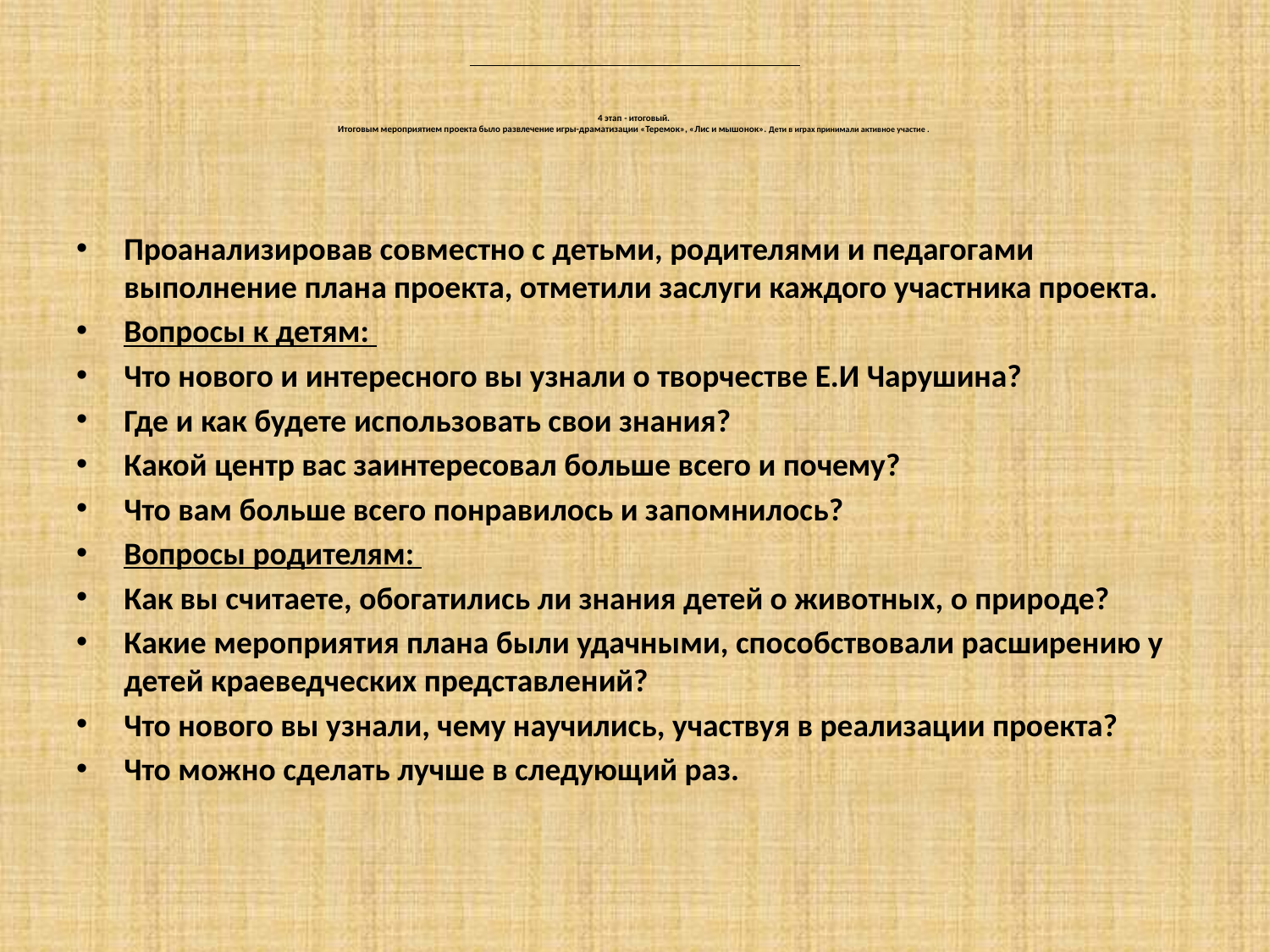

# 4 этап - итоговый. Итоговым мероприятием проекта было развлечение игры-драматизации «Теремок», «Лис и мышонок». Дети в играх принимали активное участие .
Проанализировав совместно с детьми, родителями и педагогами выполнение плана проекта, отметили заслуги каждого участника проекта.
Вопросы к детям:
Что нового и интересного вы узнали о творчестве Е.И Чарушина?
Где и как будете использовать свои знания?
Какой центр вас заинтересовал больше всего и почему?
Что вам больше всего понравилось и запомнилось?
Вопросы родителям:
Как вы считаете, обогатились ли знания детей о животных, о природе?
Какие мероприятия плана были удачными, способствовали расширению у детей краеведческих представлений?
Что нового вы узнали, чему научились, участвуя в реализации проекта?
Что можно сделать лучше в следующий раз.